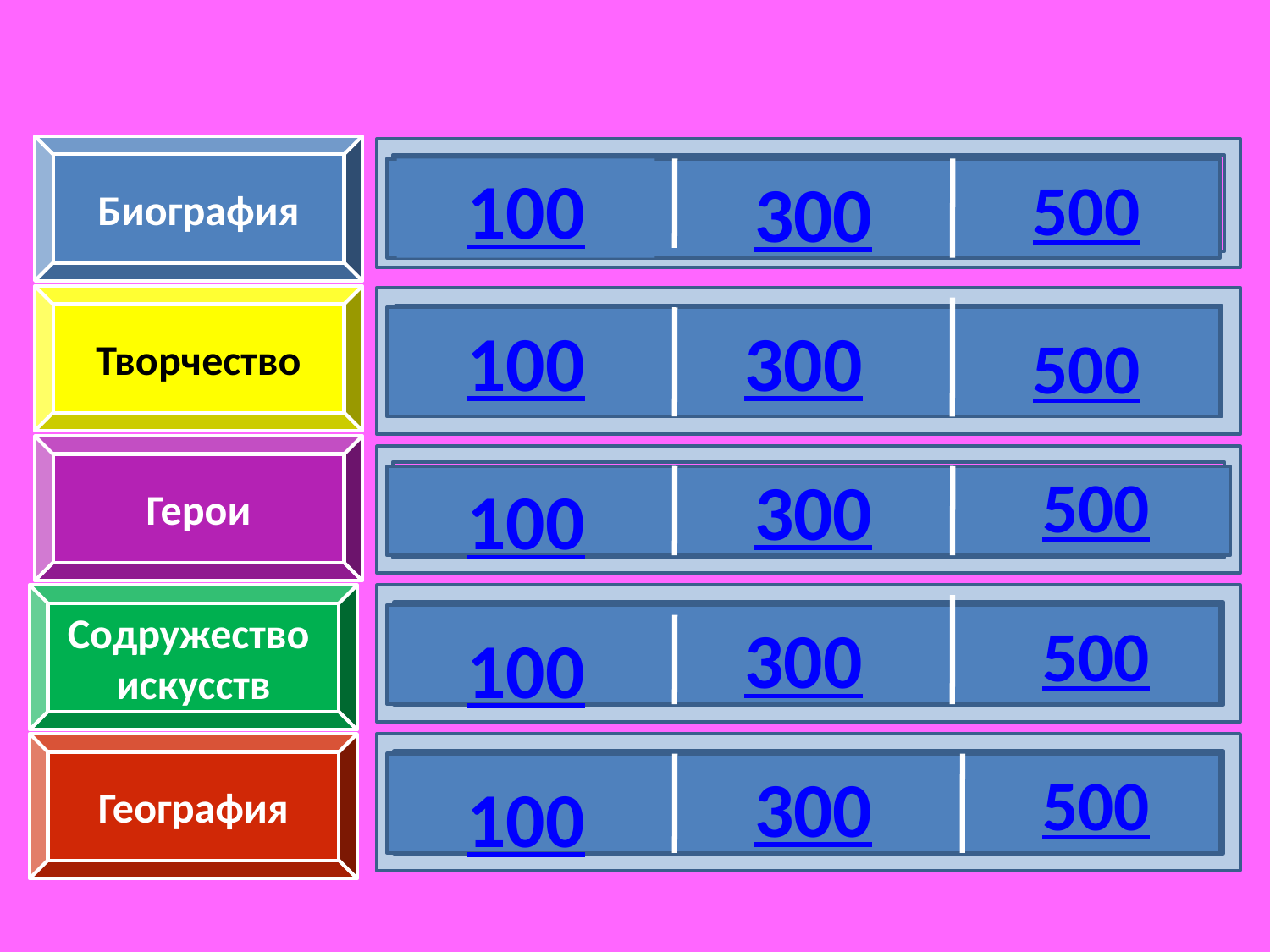

Биография

100
300
500
Творчество

100
300
500
Герои

300
500

100
Содружество
искусств

300
500
100
География

300
500
100